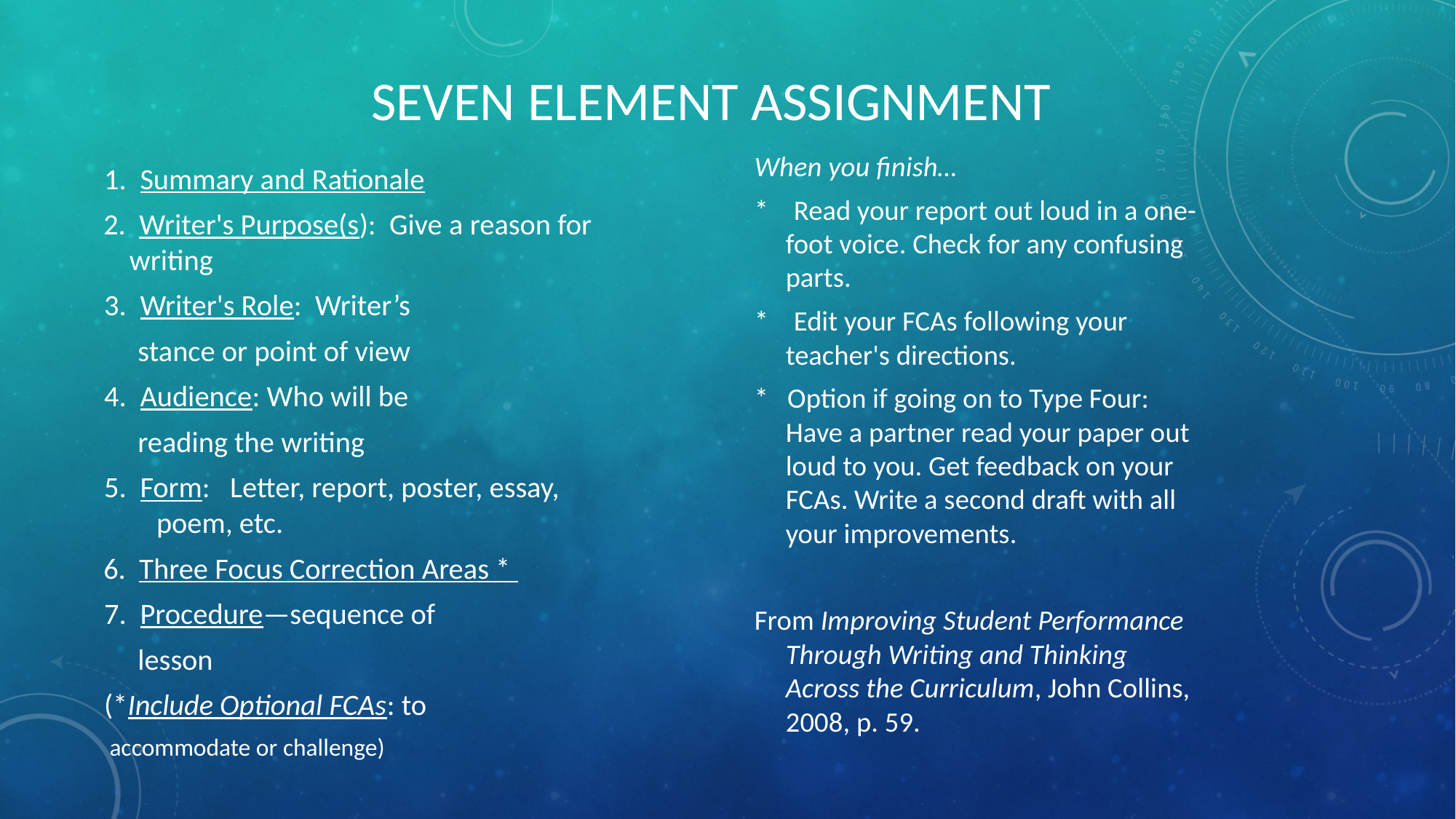

# Seven Element Assignment
When you finish…
*    Read your report out loud in a one-foot voice. Check for any confusing parts.
*    Edit your FCAs following your teacher's directions.
*   Option if going on to Type Four: Have a partner read your paper out loud to you. Get feedback on your FCAs. Write a second draft with all your improvements.

From Improving Student Performance Through Writing and Thinking Across the Curriculum, John Collins, 2008, p. 59.

1.  Summary and Rationale
 2.  Writer's Purpose(s):  Give a reason for writing
3.  Writer's Role:  Writer’s
     stance or point of view
4.  Audience: Who will be
     reading the writing
5.  Form:   Letter, report, poster, essay, poem, etc.
 6.  Three Focus Correction Areas *
7.  Procedure—sequence of
     lesson
(*Include Optional FCAs: to
 accommodate or challenge)